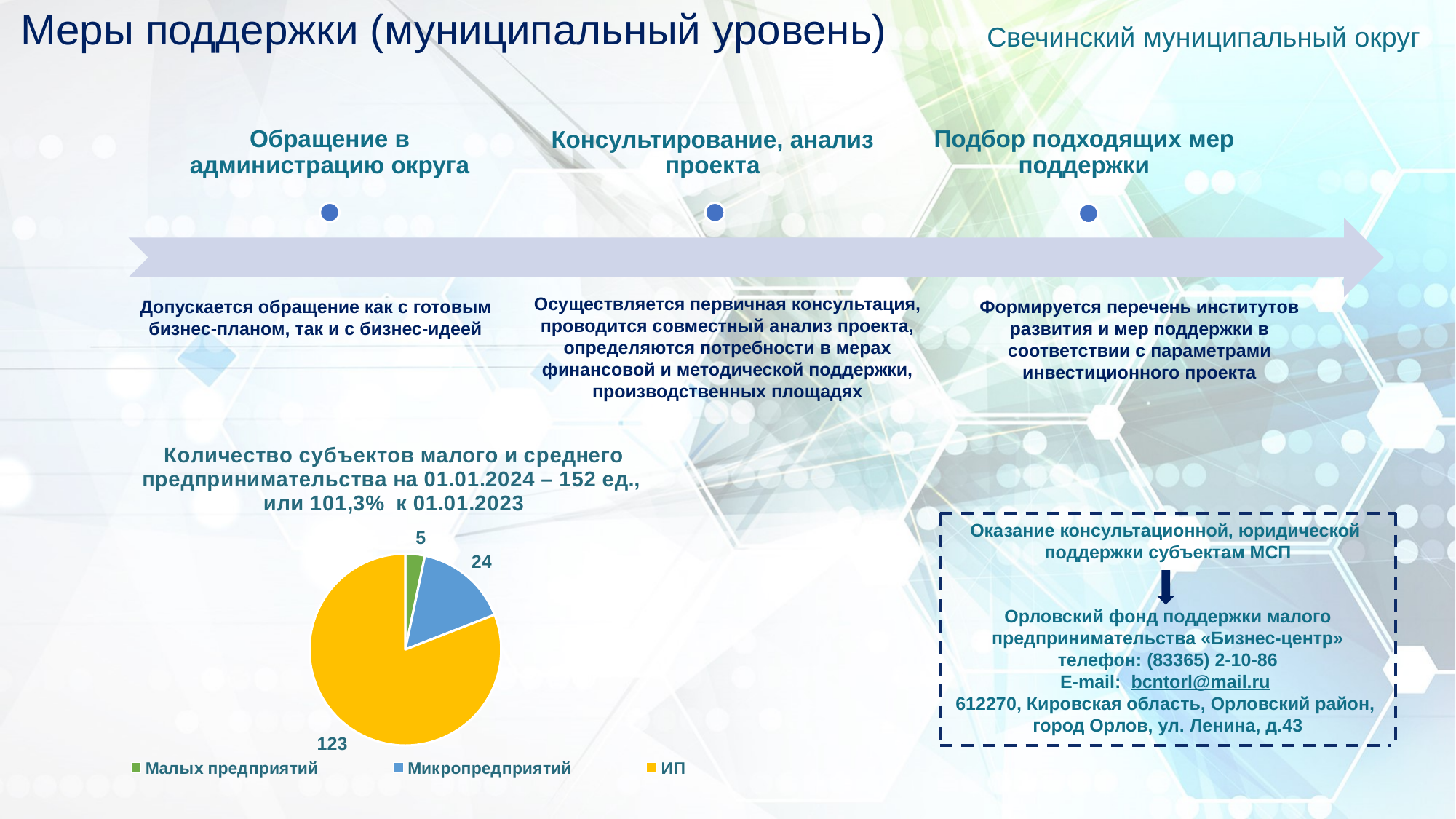

Свечинский муниципальный округ
Меры поддержки (муниципальный уровень)
Обращение в администрацию округа
Консультирование, анализ проекта
Подбор подходящих мер поддержки
Осуществляется первичная консультация, проводится совместный анализ проекта, определяются потребности в мерах финансовой и методической поддержки, производственных площадях
Допускается обращение как с готовым бизнес-планом, так и с бизнес-идеей
Формируется перечень институтов развития и мер поддержки в соответствии с параметрами инвестиционного проекта

### Chart: Количество субъектов малого и среднего предпринимательства на 01.01.2024 – 152 ед.,
или 101,3%  к 01.01.2023

| Category | Количество субъектов малого и среднего предпринимательства на 01.01.2024 – ...ед., или ...% к 01.01.2023 |
|---|---|
| Малых предприятий | 5.0 |
| Микропредприятий | 24.0 |
| ИП | 123.0 |
Оказание консультационной, юридической
поддержки субъектам МСП

Орловский фонд поддержки малого предпринимательства «Бизнес-центр»
телефон: (83365) 2-10-86
E-mail:  bcntorl@mail.ru
612270, Кировская область, Орловский район,
город Орлов, ул. Ленина, д.43